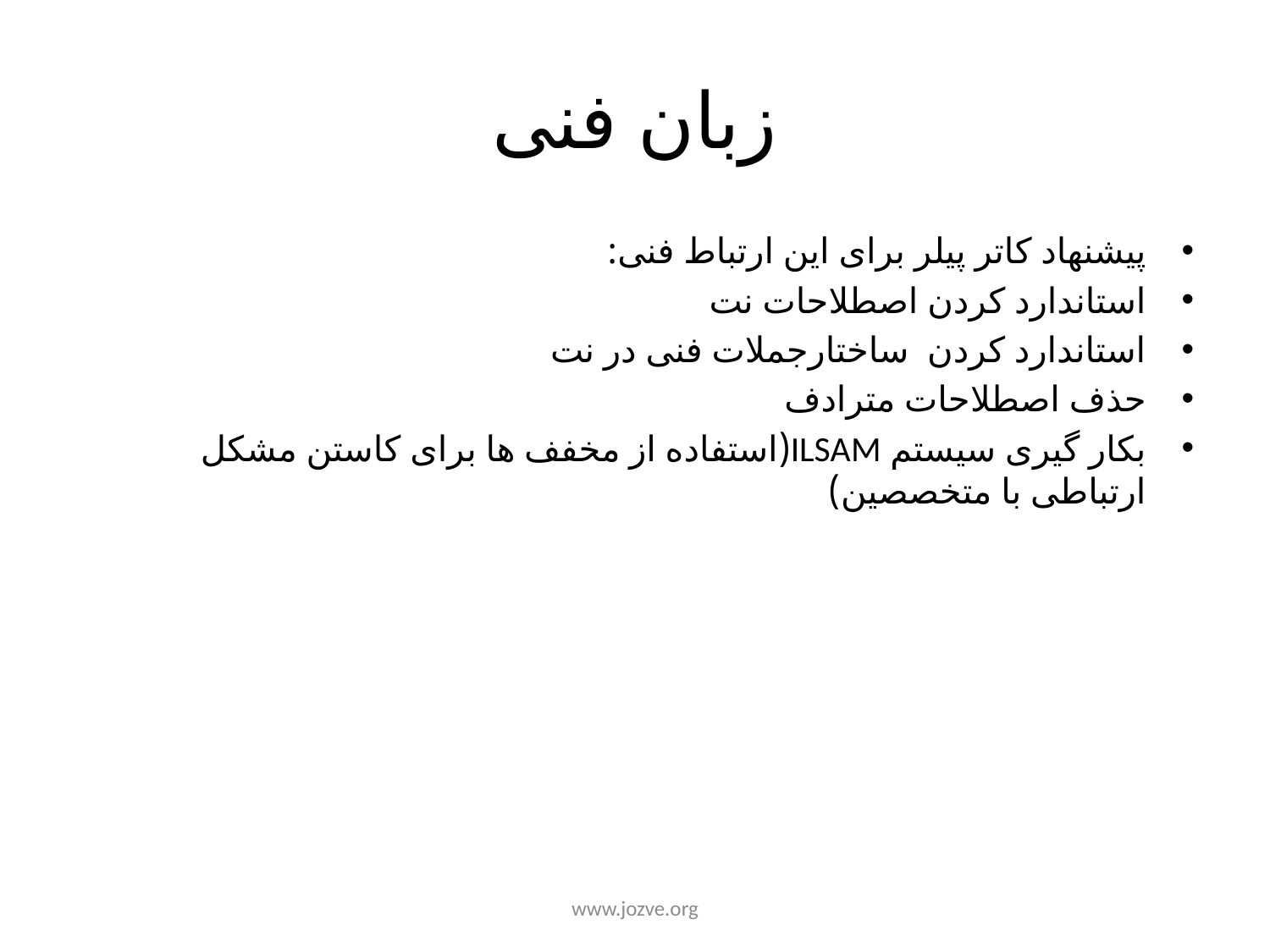

# زبان فنی
پیشنهاد کاتر پیلر برای این ارتباط فنی:
استاندارد کردن اصطلاحات نت
استاندارد کردن  ساختارجملات فنی در نت
حذف اصطلاحات مترادف
بکار گیری سیستم ILSAM(استفاده از مخفف ها برای کاستن مشکل ارتباطی با متخصصین)
www.jozve.org